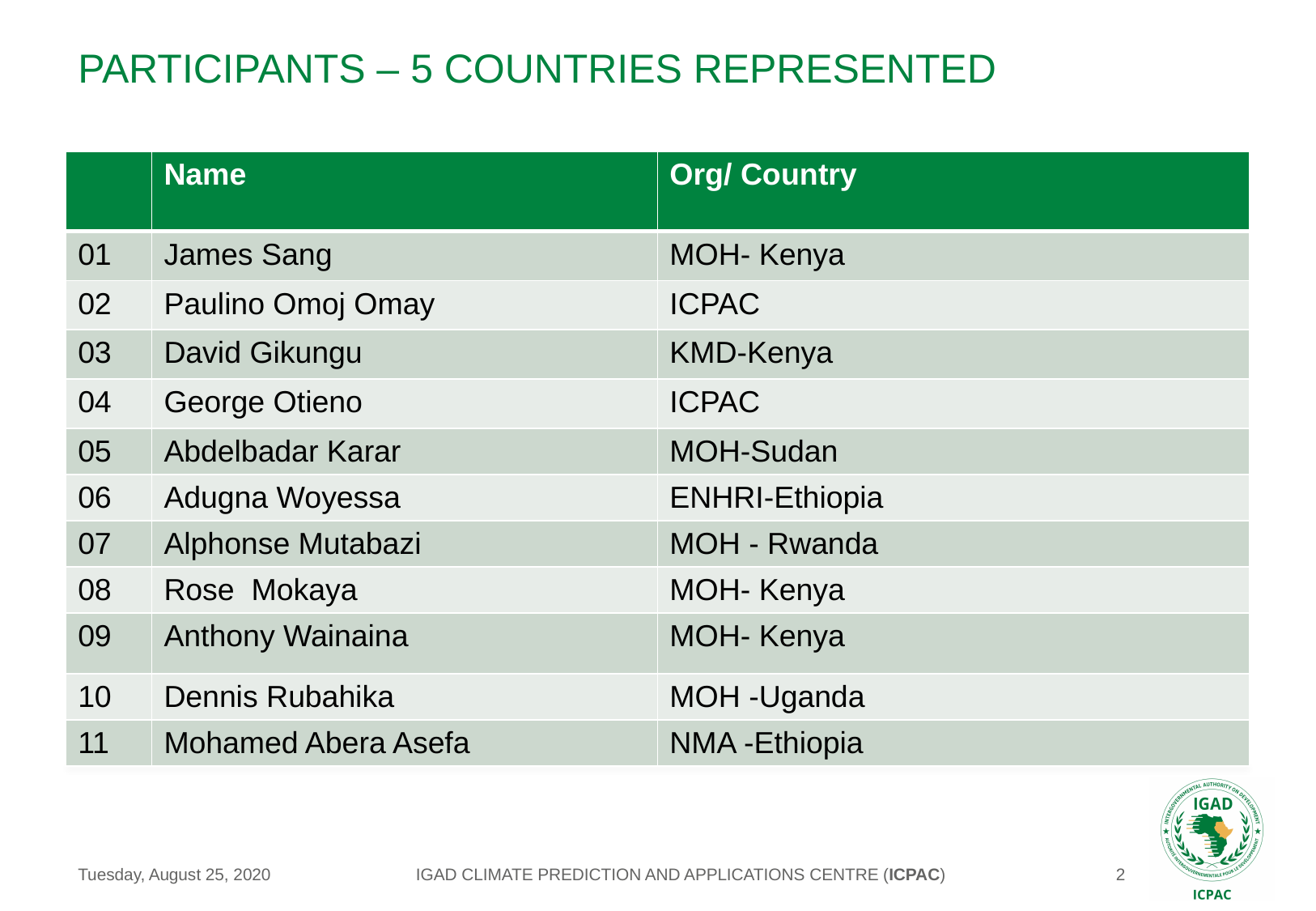

# Participants – 5 Countries Represented
|  | Name | Org/ Country |
| --- | --- | --- |
| 01 | James Sang | MOH- Kenya |
| 02 | Paulino Omoj Omay | ICPAC |
| 03 | David Gikungu | KMD-Kenya |
| 04 | George Otieno | ICPAC |
| 05 | Abdelbadar Karar | MOH-Sudan |
| 06 | Adugna Woyessa | ENHRI-Ethiopia |
| 07 | Alphonse Mutabazi | MOH - Rwanda |
| 08 | Rose Mokaya | MOH- Kenya |
| 09 | Anthony Wainaina | MOH- Kenya |
| 10 | Dennis Rubahika | MOH -Uganda |
| 11 | Mohamed Abera Asefa | NMA -Ethiopia |
IGAD CLIMATE PREDICTION AND APPLICATIONS CENTRE (ICPAC)
Tuesday, August 25, 2020
2